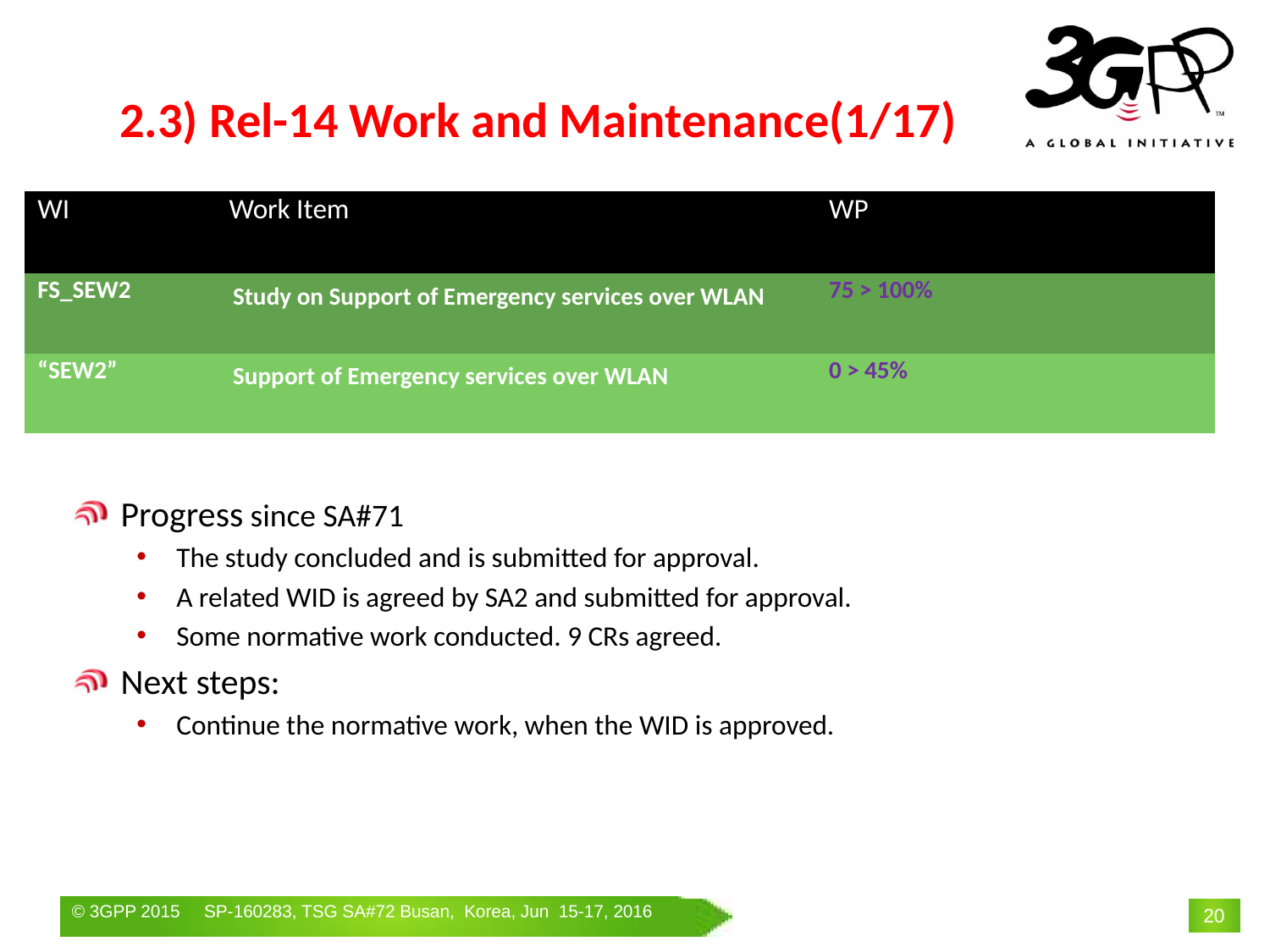

# 2.3) Rel-14 Work and Maintenance(1/17)
| WI | Work Item | WP |  |  |
| --- | --- | --- | --- | --- |
| FS\_SEW2 | Study on Support of Emergency services over WLAN | 75 > 100% |  |  |
| “SEW2” | Support of Emergency services over WLAN | 0 > 45% |  |  |
Progress since SA#71
The study concluded and is submitted for approval.
A related WID is agreed by SA2 and submitted for approval.
Some normative work conducted. 9 CRs agreed.
Next steps:
Continue the normative work, when the WID is approved.